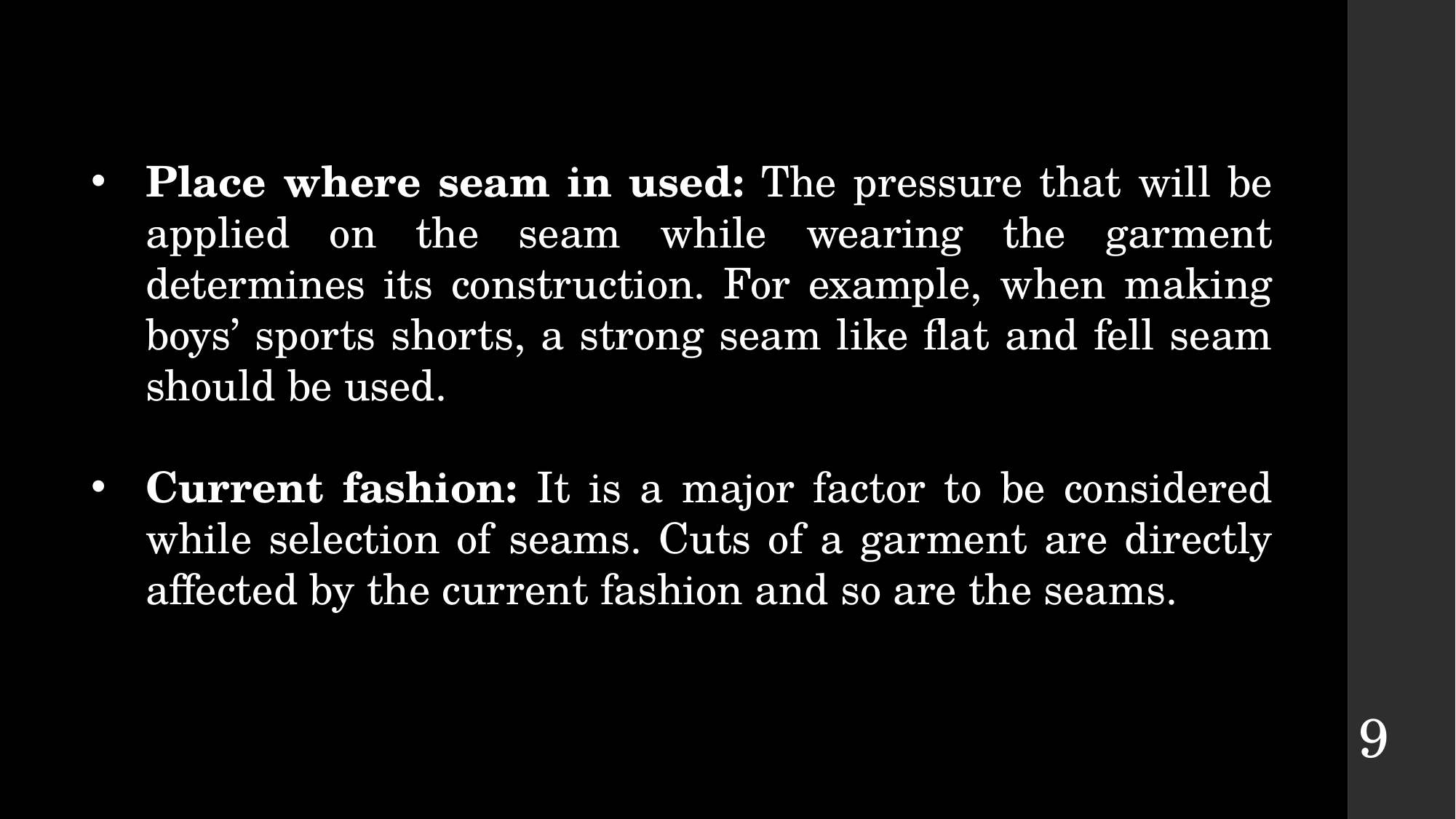

Place where seam in used: The pressure that will be applied on the seam while wearing the garment determines its construction. For example, when making boys’ sports shorts, a strong seam like flat and fell seam should be used.

Current fashion: It is a major factor to be considered while selection of seams. Cuts of a garment are directly affected by the current fashion and so are the seams.

9